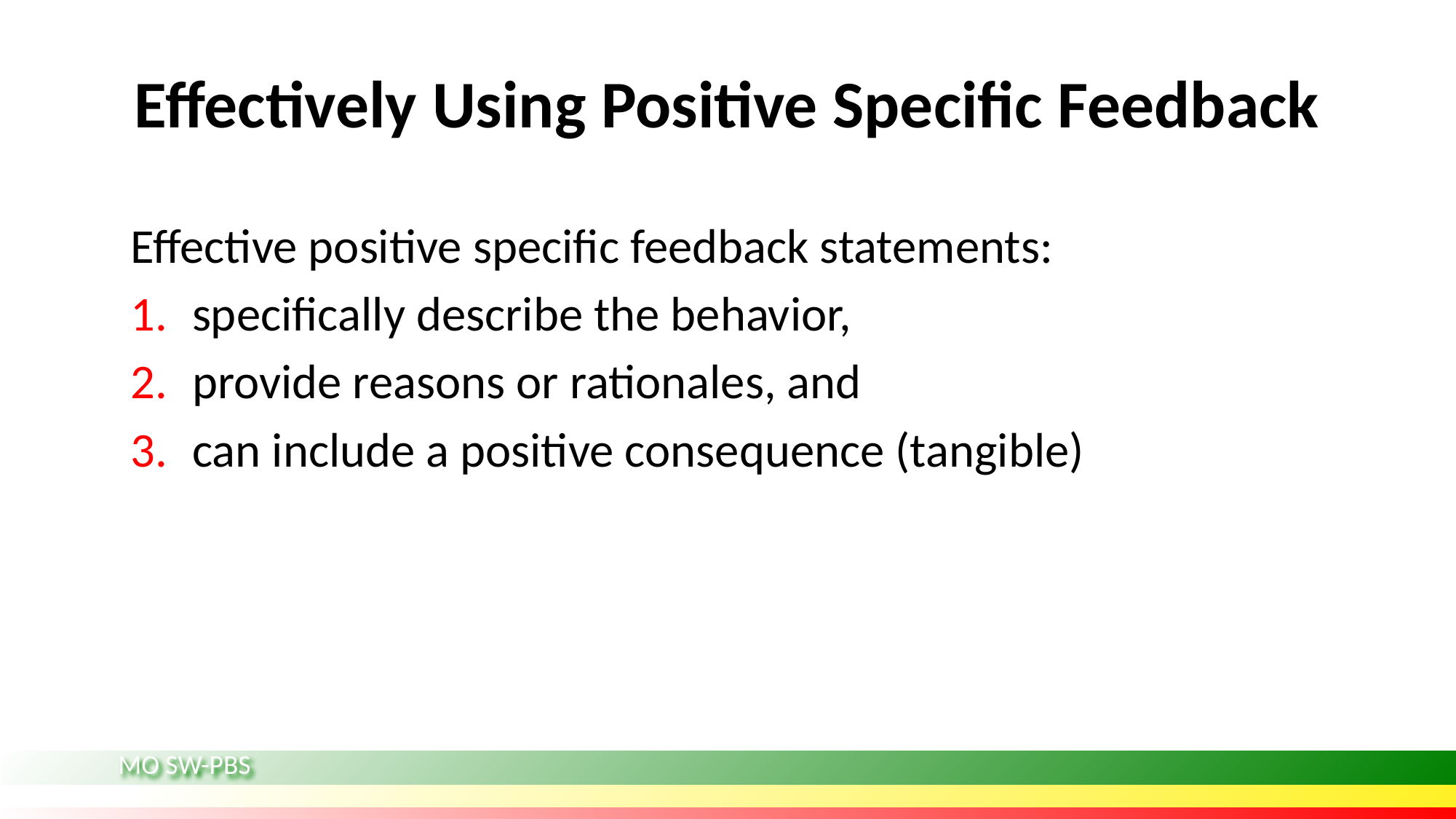

# Effectively Using Positive Specific Feedback
Effective positive specific feedback statements:
specifically describe the behavior,
provide reasons or rationales, and
can include a positive consequence (tangible)